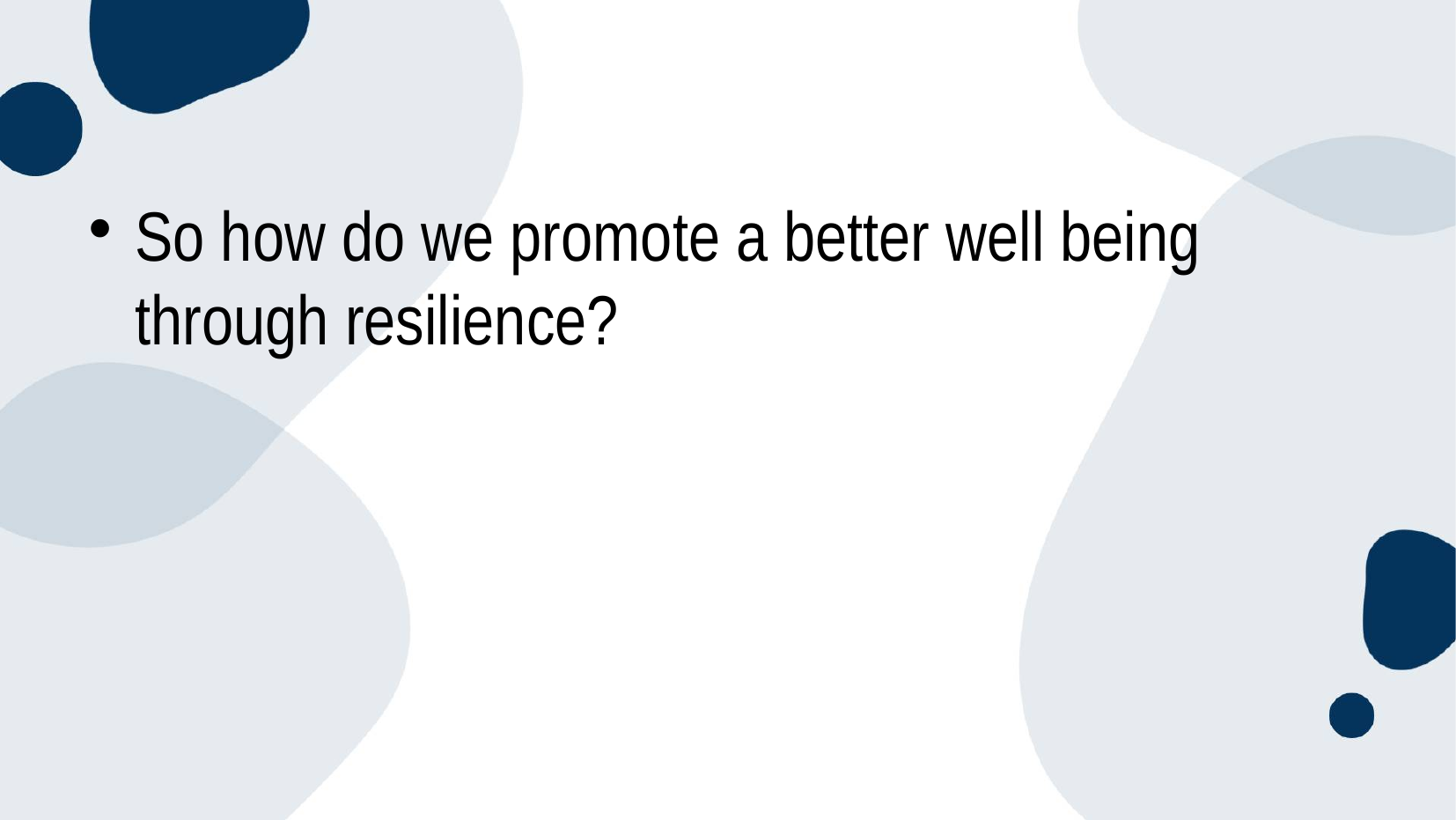

#
So how do we promote a better well being through resilience?